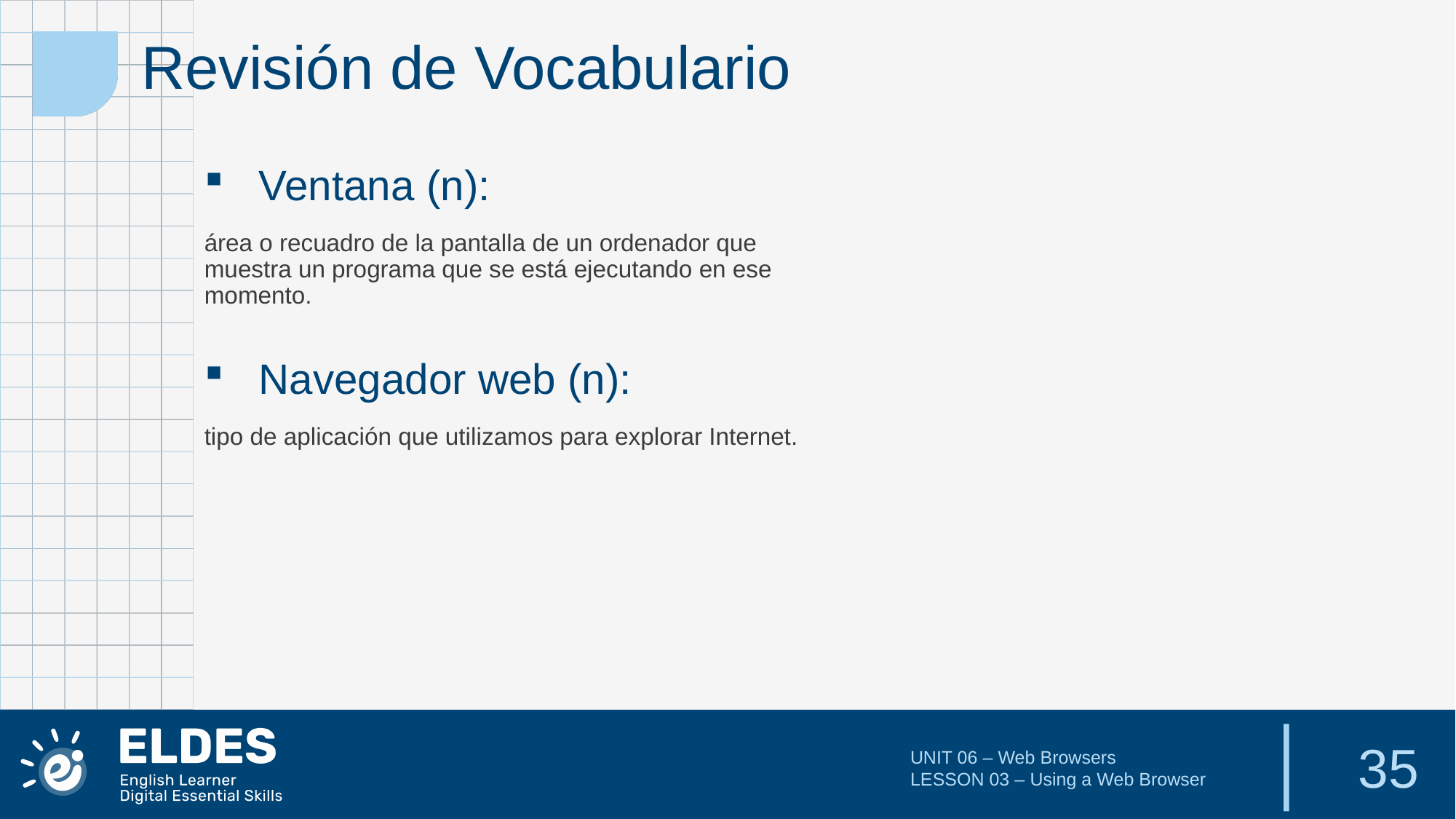

Revisión de Vocabulario
Ventana (n):

área o recuadro de la pantalla de un ordenador que muestra un programa que se está ejecutando en ese momento.

Navegador web (n):

tipo de aplicación que utilizamos para explorar Internet.

35
UNIT 06 – Web Browsers
LESSON 03 – Using a Web Browser